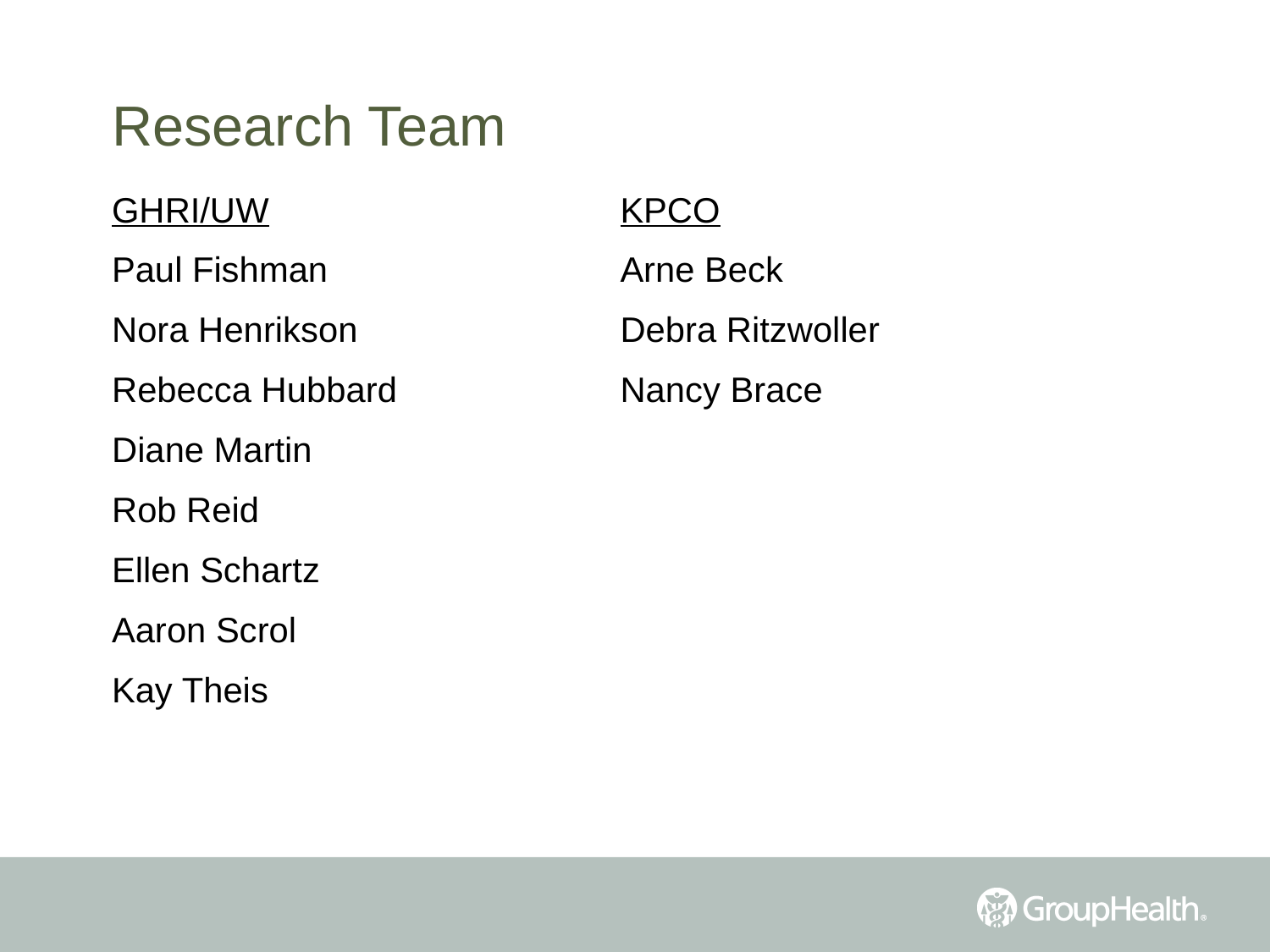

# Research Team
GHRI/UW			KPCO
Paul Fishman			Arne Beck
Nora Henrikson			Debra Ritzwoller
Rebecca Hubbard		Nancy Brace
Diane Martin
Rob Reid
Ellen Schartz
Aaron Scrol
Kay Theis